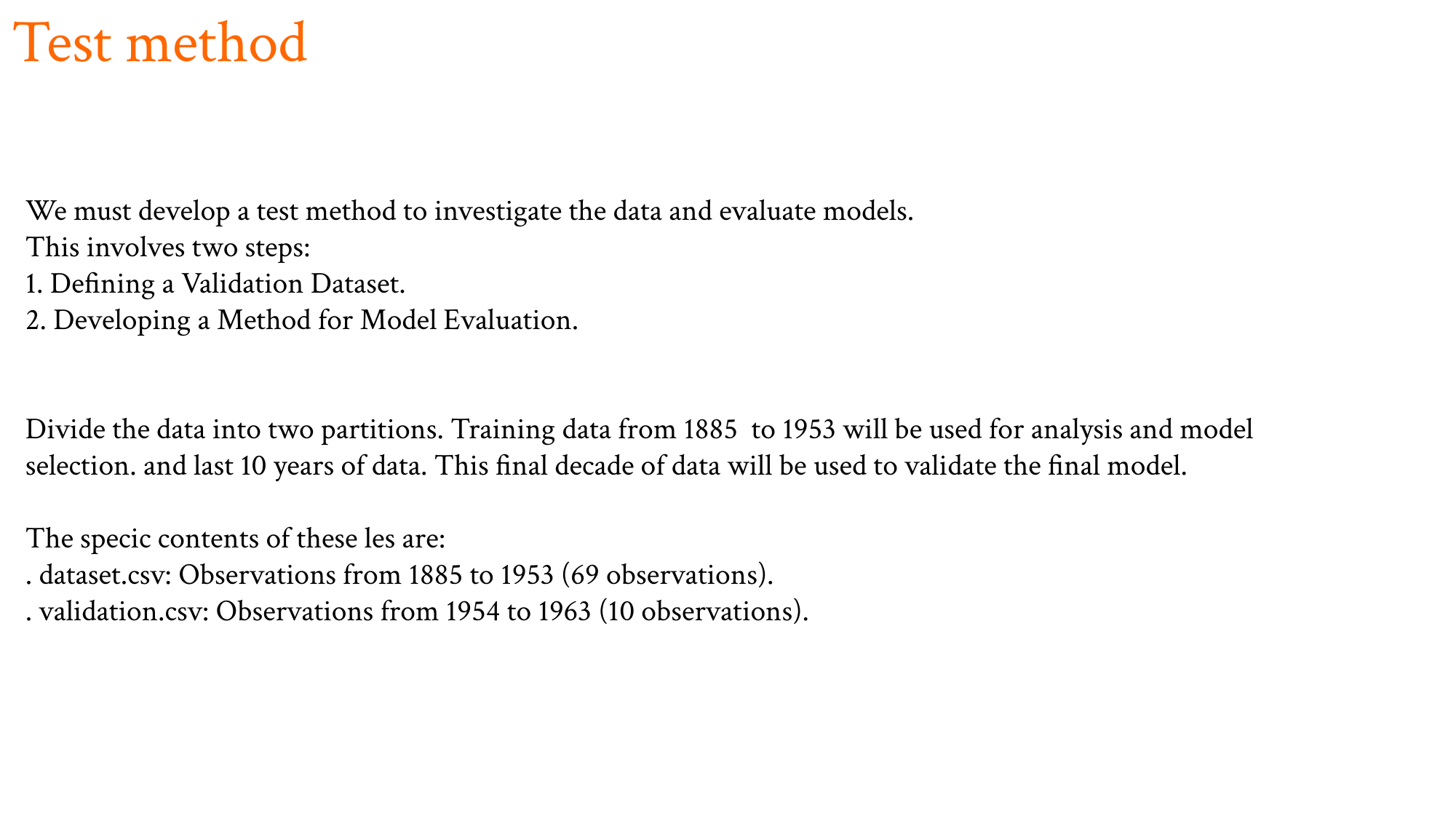

Test method
We must develop a test method to investigate the data and evaluate models.
This involves two steps:
1. Defining a Validation Dataset.
2. Developing a Method for Model Evaluation.

Divide the data into two partitions. Training data from 1885  to 1953 will be used for analysis and model selection. and last 10 years of data. This final decade of data will be used to validate the final model.

The specic contents of these les are:
. dataset.csv: Observations from 1885 to 1953 (69 observations).
. validation.csv: Observations from 1954 to 1963 (10 observations).